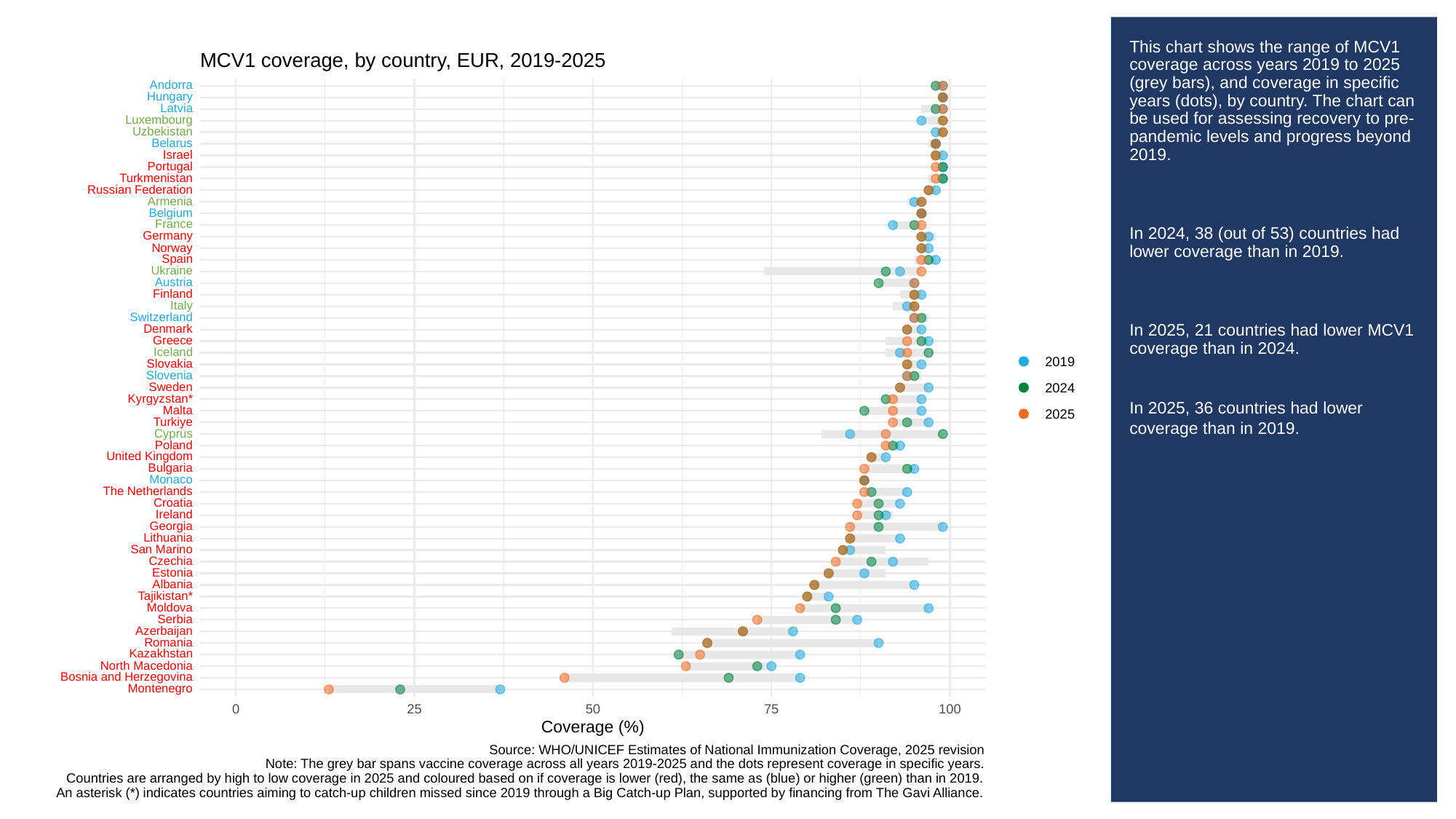

# This chart shows the range of MCV1 coverage across years 2019 to 2025 (grey bars), and coverage in specific years (dots), by country. The chart can be used for assessing recovery to pre-pandemic levels and progress beyond 2019.

In 2024, 38 (out of 53) countries had lower coverage than in 2019.

In 2025, 21 countries had lower MCV1 coverage than in 2024.

In 2025, 36 countries had lower coverage than in 2019.

MCV1 coverage, by country, EUR, 2019-2025

Andorra

Hungary

Latvia

Luxembourg

Uzbekistan

Belarus

Israel

Portugal

Turkmenistan

Russian
Federation

Armenia

Belgium

France

Germany

Norway

Spain

Ukraine

Austria

Finland

Italy

Switzerland

Denmark

Greece

Iceland

2019

Slovakia

Slovenia

Sweden
2024

Kyrgyzstan*

Malta

2025

Turkiye

Cyprus

Poland

United
Kingdom

Bulgaria

Monaco

The
Netherlands

Croatia

Ireland

Georgia

Lithuania

San
Marino

Czechia

Estonia

Albania

Tajikistan*

Moldova

Serbia

Azerbaijan

Romania

Kazakhstan

North
Macedonia

Bosnia
and
Herzegovina

Montenegro

0
25
50
75
100
Coverage (%)
Source: WHO/UNICEF Estimates of National Immunization Coverage, 2025 revision
Note: The grey bar spans vaccine coverage across all years 2019-2025 and the dots represent coverage in specific years.
Countries are arranged by high to low coverage in 2025 and coloured based on if coverage is lower (red), the same as (blue) or higher (green) than in 2019.
An asterisk (*) indicates countries aiming to catch-up children missed since 2019 through a Big Catch-up Plan, supported by financing from The Gavi Alliance.